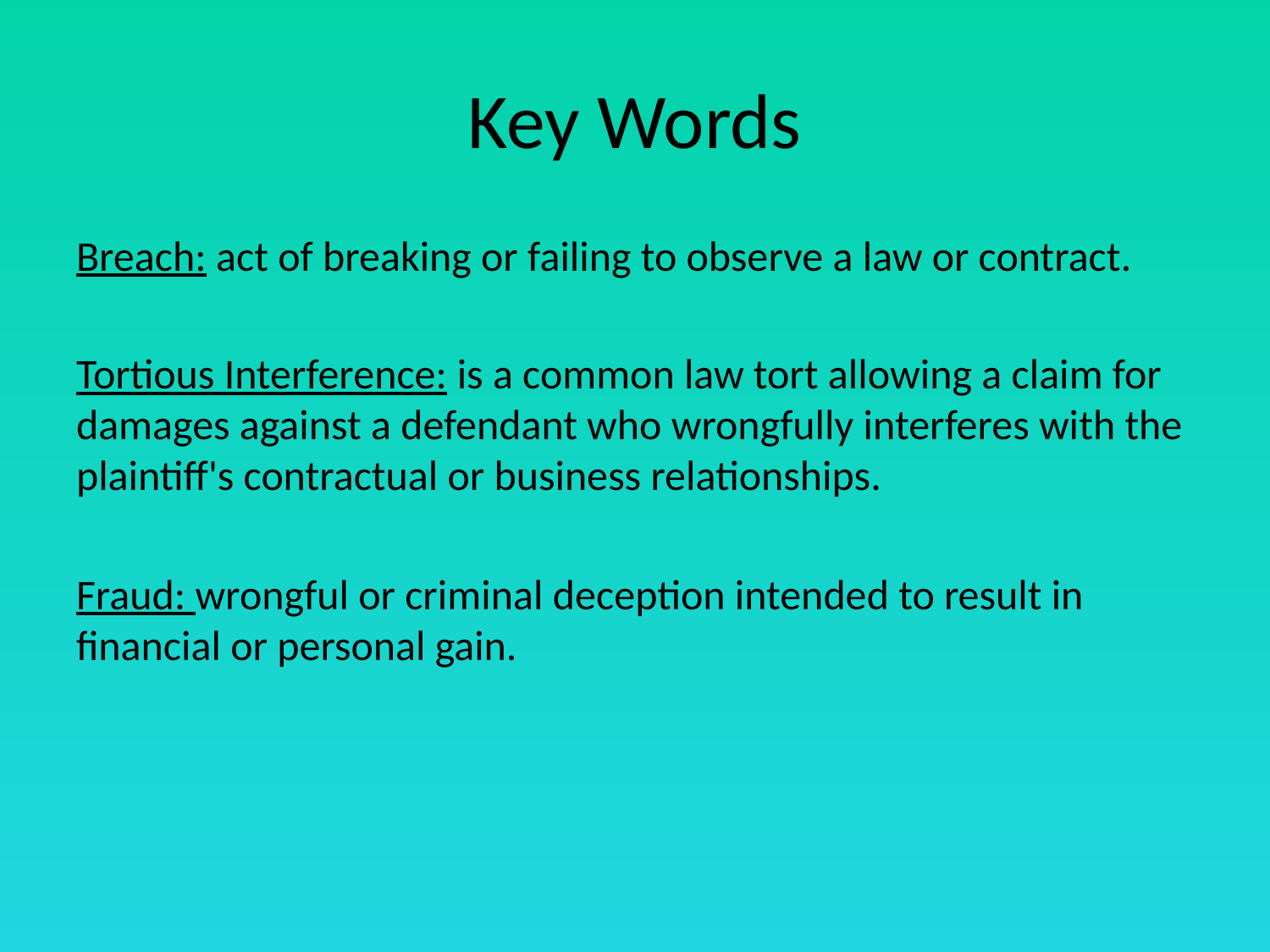

# Key Words
Breach: act of breaking or failing to observe a law or contract.

Tortious Interference: is a common law tort allowing a claim for damages against a defendant who wrongfully interferes with the plaintiff's contractual or business relationships.

Fraud: wrongful or criminal deception intended to result in financial or personal gain.